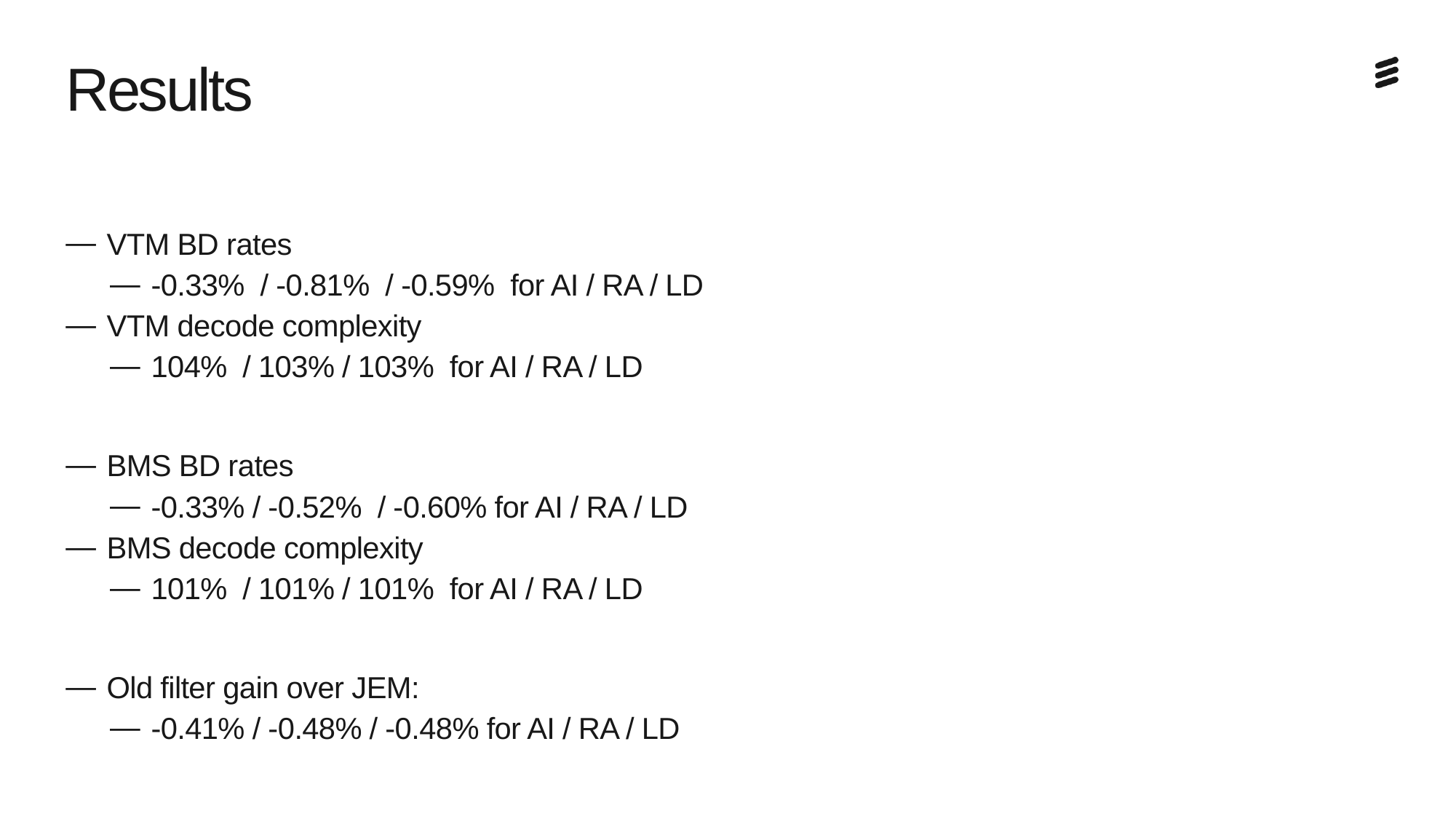

# Results
VTM BD rates
-0.33%  / -0.81%  / -0.59%  for AI / RA / LD
VTM decode complexity
104%  / 103% / 103%  for AI / RA / LD

BMS BD rates
-0.33% / -0.52%  / -0.60% for AI / RA / LD
BMS decode complexity
101%  / 101% / 101%  for AI / RA / LD

Old filter gain over JEM:
-0.41% / -0.48% / -0.48% for AI / RA / LD